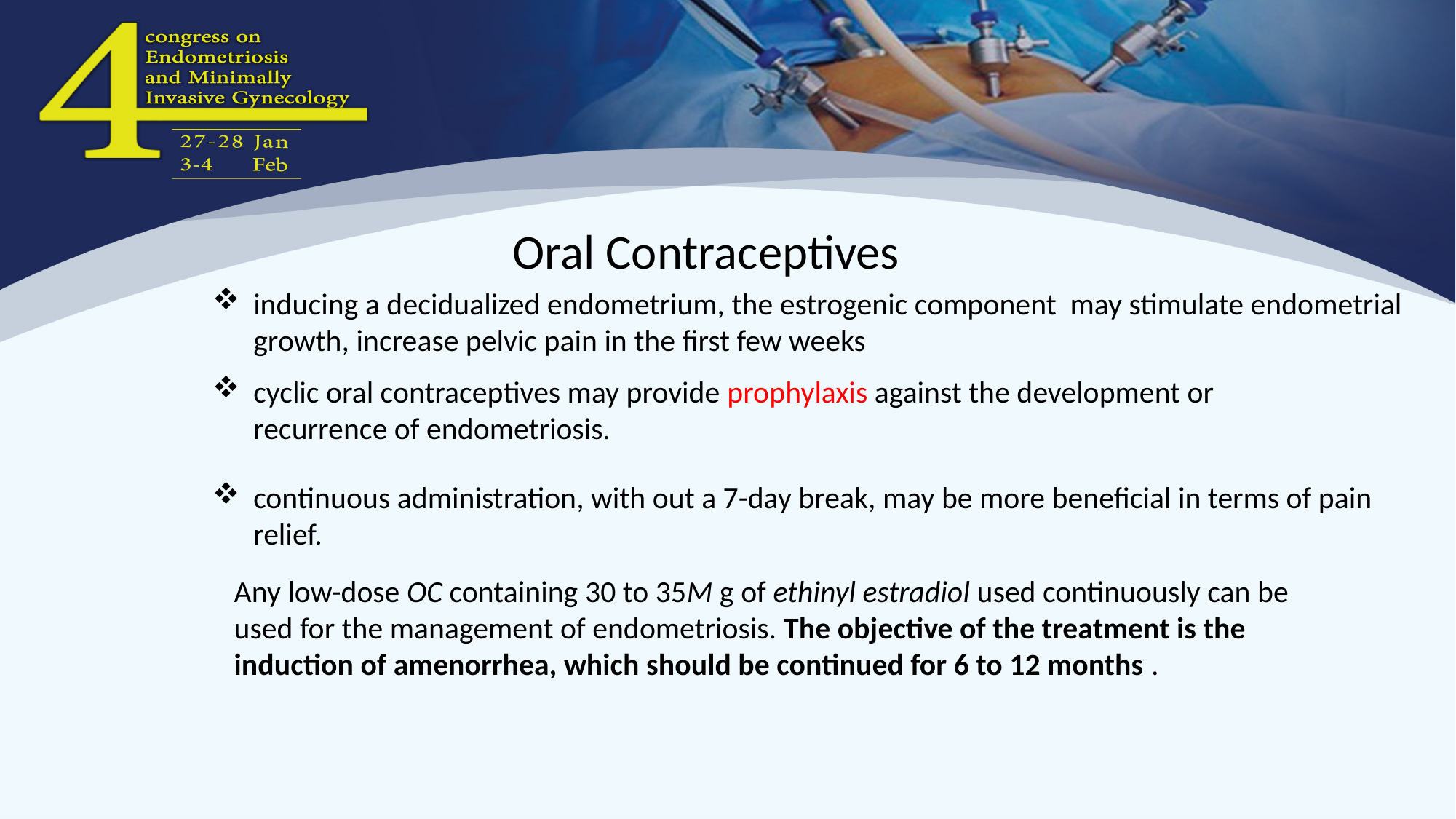

Oral Contraceptives
inducing a decidualized endometrium, the estrogenic component  may stimulate endometrial growth, increase pelvic pain in the first few weeks
cyclic oral contraceptives may provide prophylaxis against the development or recurrence of endometriosis.
continuous administration, with out a 7-day break, may be more beneficial in terms of pain relief.
Any low-dose OC containing 30 to 35M g of ethinyl estradiol used continuously can be used for the management of endometriosis. The objective of the treatment is the induction of amenorrhea, which should be continued for 6 to 12 months .